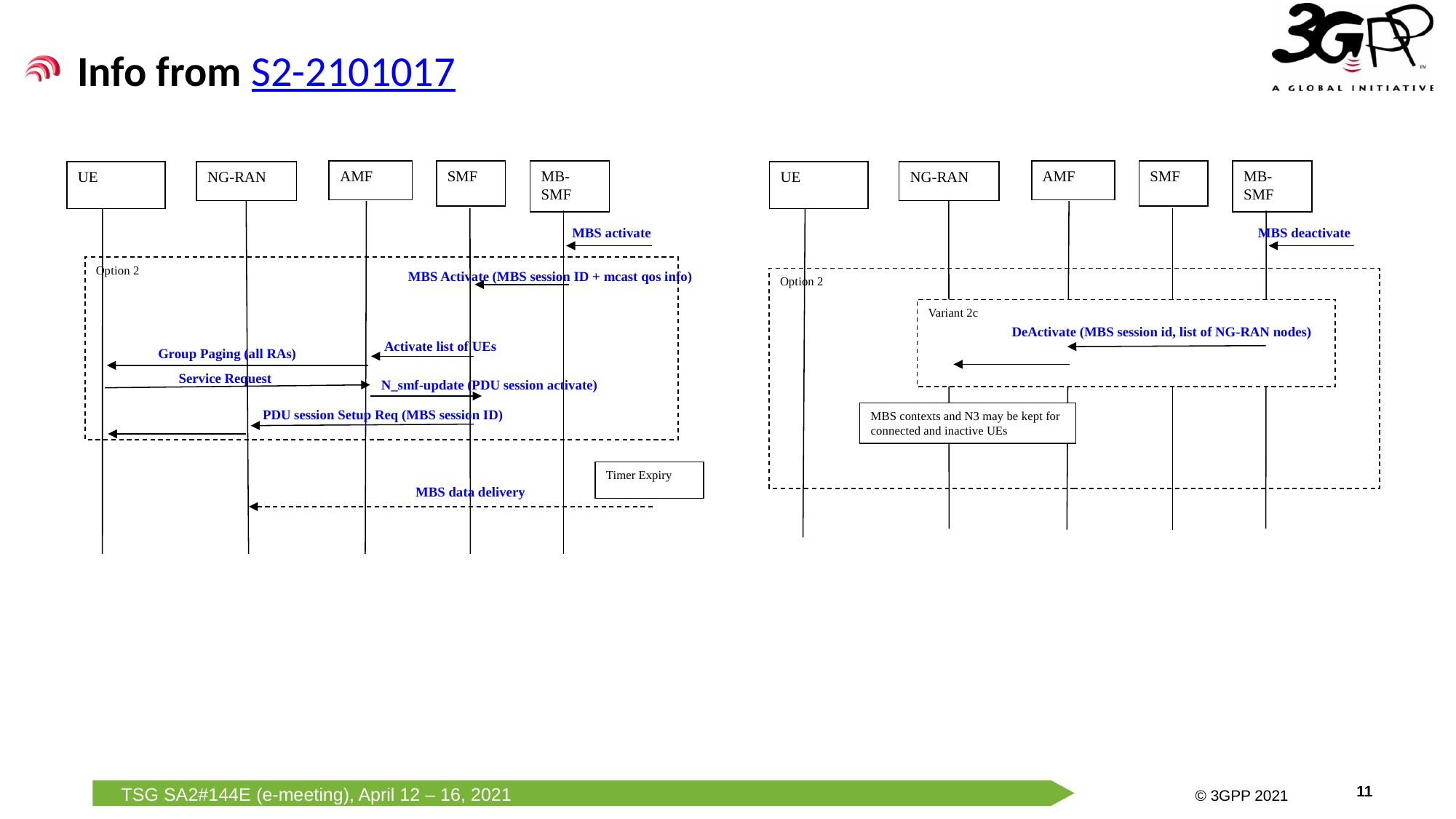

Info from S2-2101017
SMF
AMF
MB-SMF
UE
NG-RAN
MBS activate
Option 2
MBS Activate (MBS session ID + mcast qos info)
Activate list of UEs
Group Paging (all RAs)
Service Request
N_smf-update (PDU session activate)
PDU session Setup Req (MBS session ID)
Timer Expiry
MBS data delivery

SMF
AMF
MB-SMF
UE
NG-RAN
MBS deactivate
Option 2
Variant 2c
DeActivate (MBS session id, list of NG-RAN nodes)
MBS contexts and N3 may be kept for connected and inactive UEs